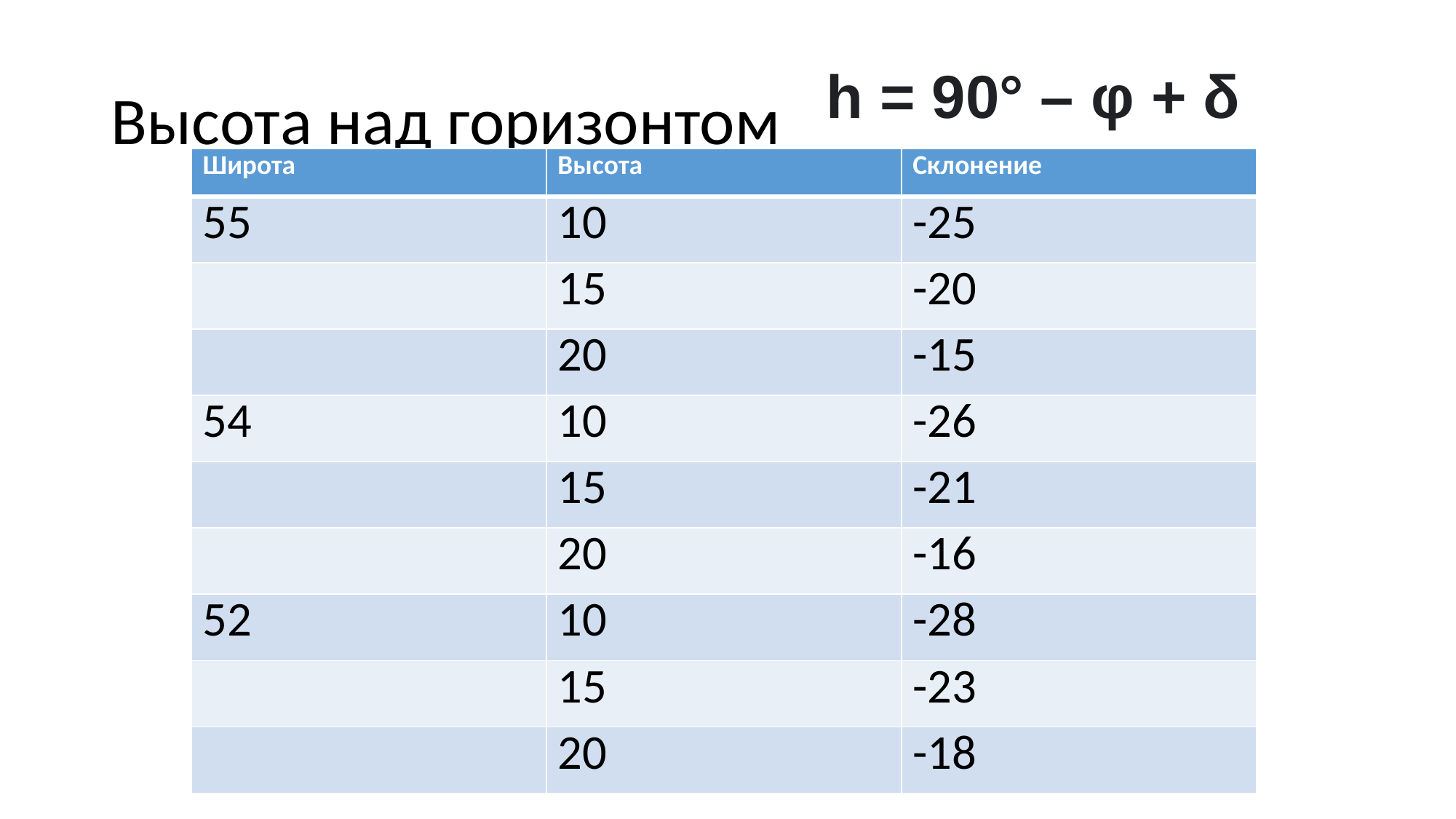

# Высота над горизонтом
h = 90° – φ + δ
| Широта | Высота | Склонение |
| --- | --- | --- |
| 55 | 10 | -25 |
|  | 15 | -20 |
|  | 20 | -15 |
| 54 | 10 | -26 |
|  | 15 | -21 |
|  | 20 | -16 |
| 52 | 10 | -28 |
|  | 15 | -23 |
|  | 20 | -18 |